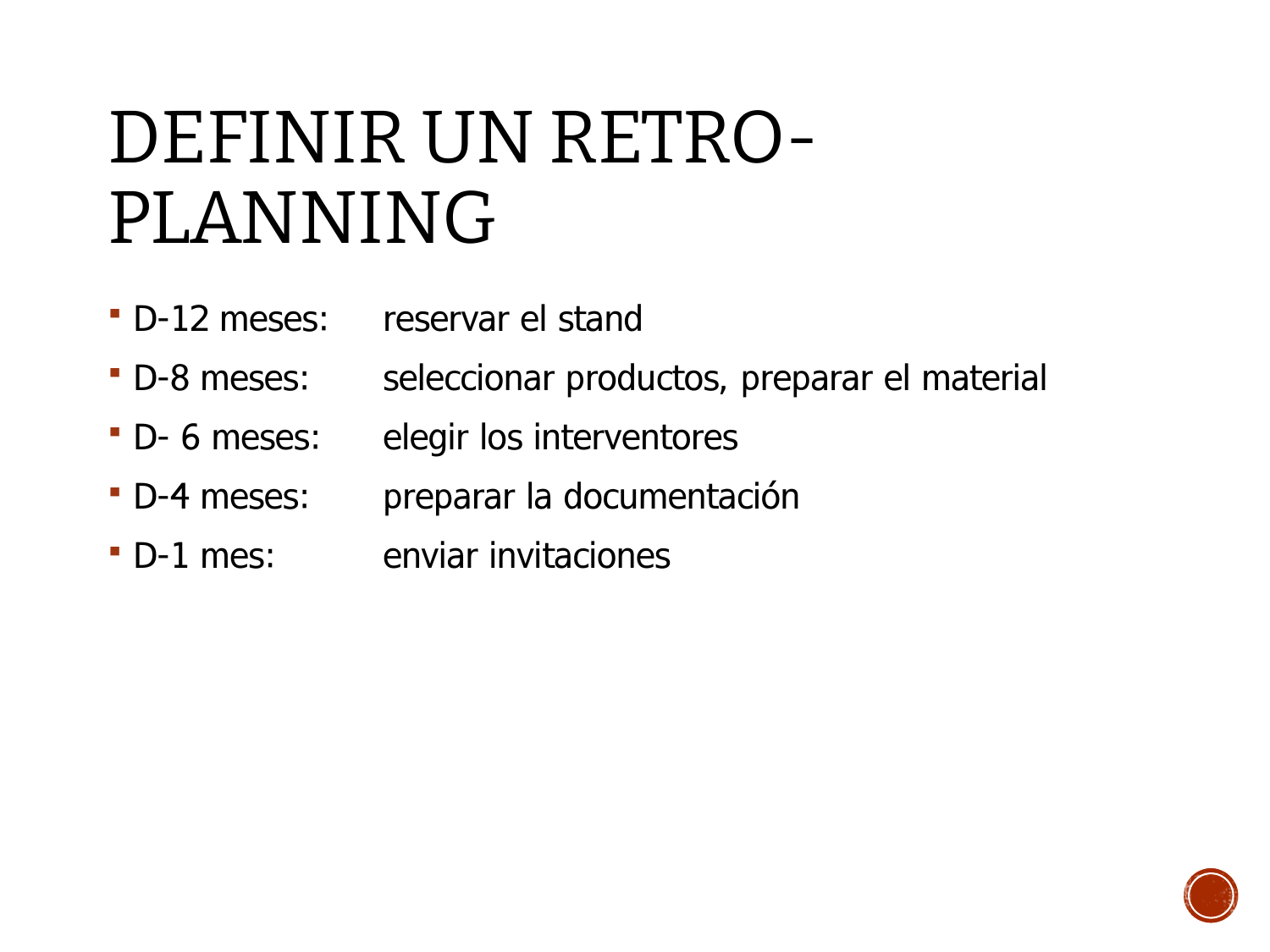

# Definir un retro-planning
D-12 meses:	reservar el stand
D-8 meses: 	seleccionar productos, preparar el material
D- 6 meses: 	elegir los interventores
D-4 meses: 	preparar la documentación
D-1 mes: 	enviar invitaciones